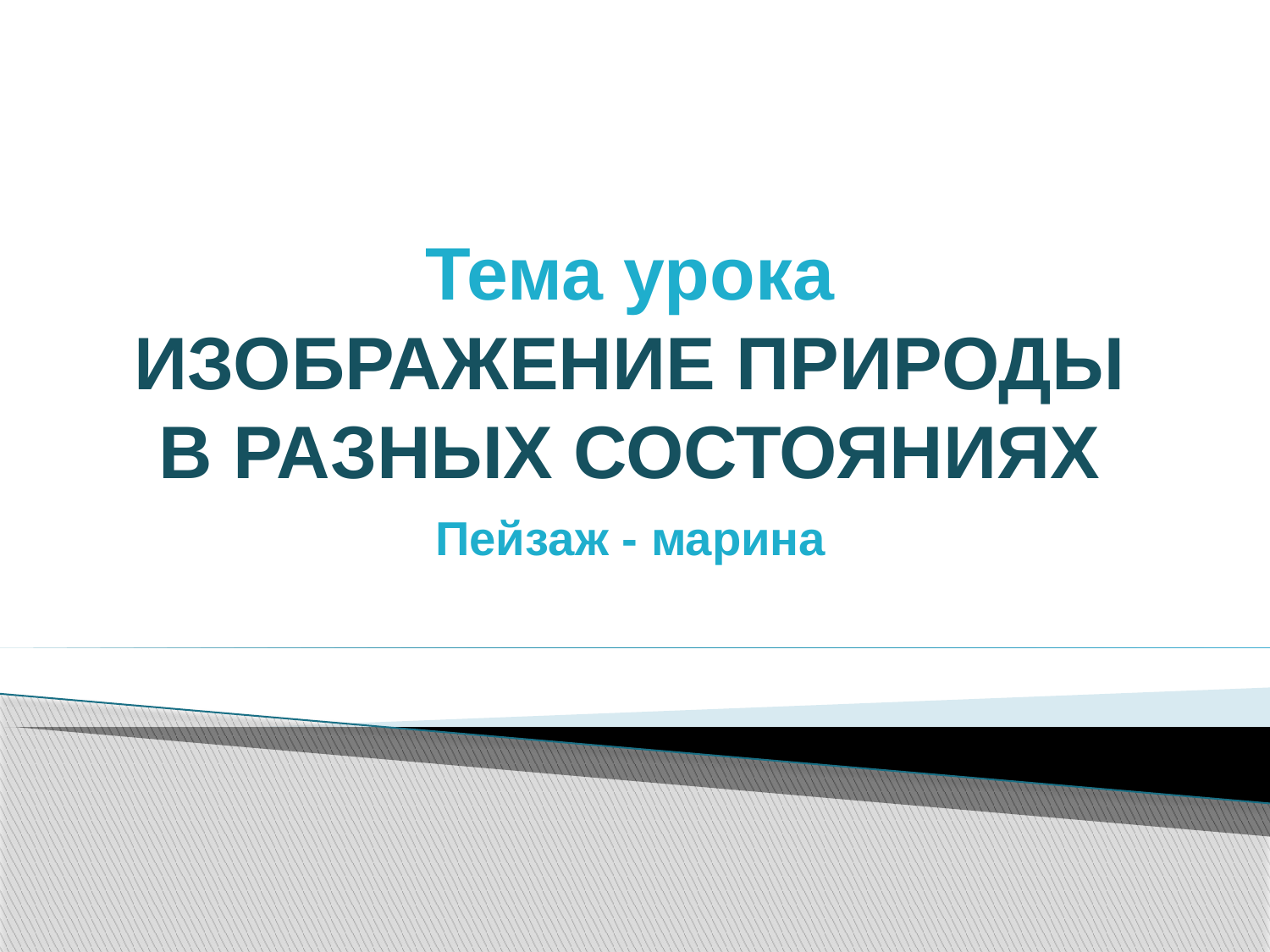

# Тема урока ИЗОБРАЖЕНИЕ ПРИРОДЫ В РАЗНЫХ СОСТОЯНИЯХ
Пейзаж - марина